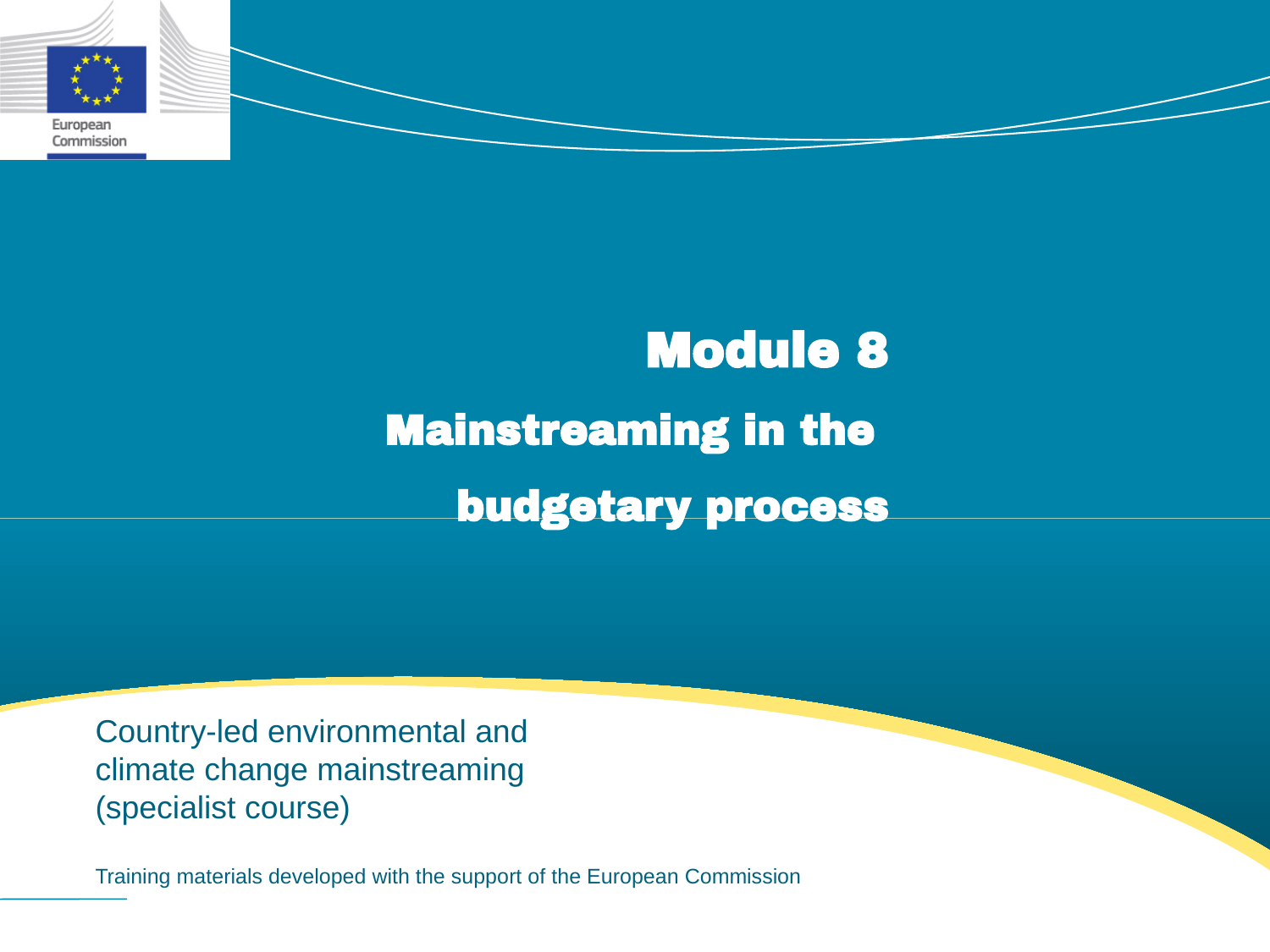

# Module 8 Mainstreaming in the budgetary process
Country-led environmental and climate change mainstreaming (specialist course)
Training materials developed with the support of the European Commission